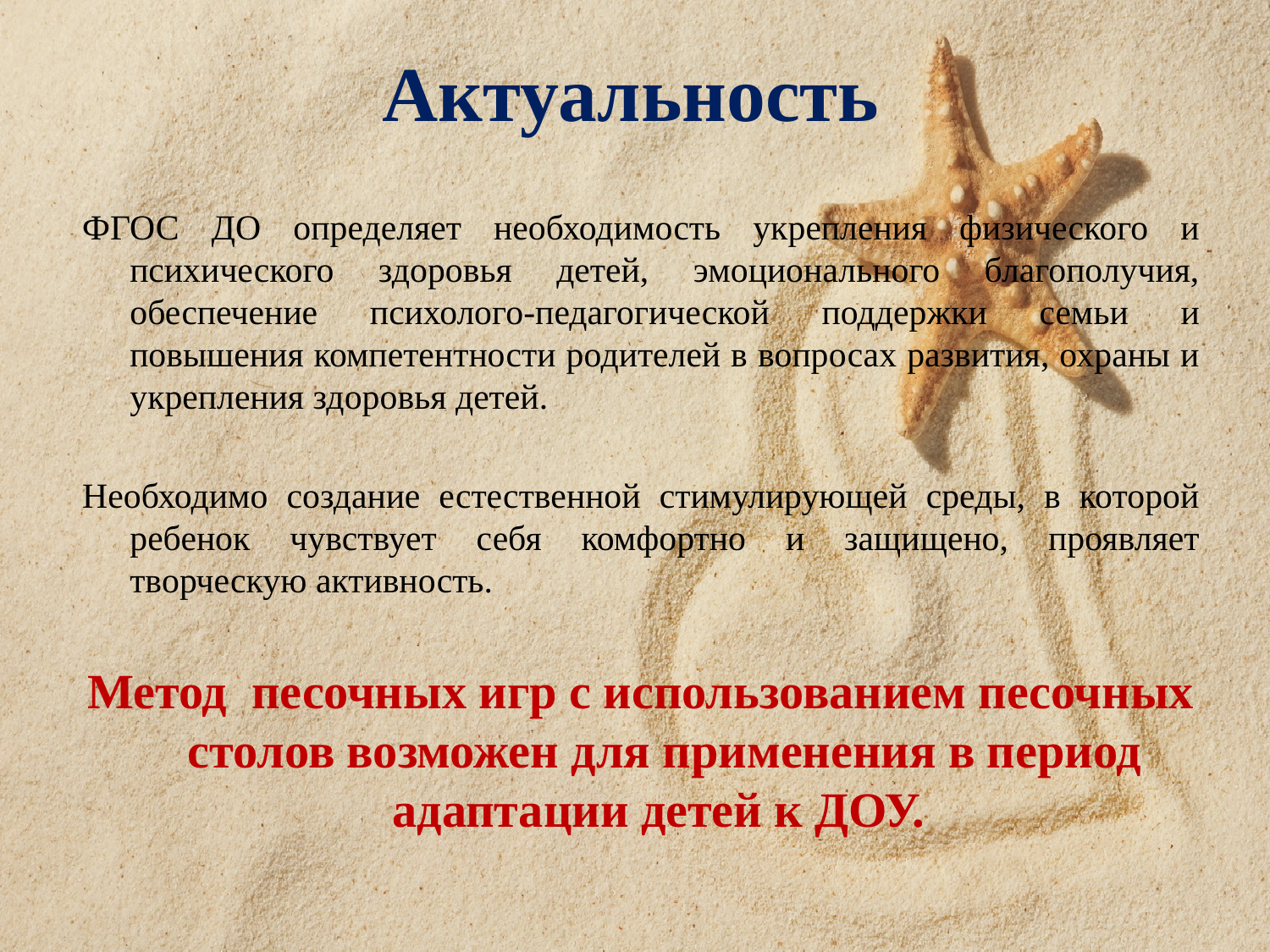

# Актуальность
ФГОС ДО определяет необходимость укрепления физического и психического здоровья детей, эмоционального благополучия, обеспечение психолого-педагогической поддержки семьи и повышения компетентности родителей в вопросах развития, охраны и укрепления здоровья детей.

Необходимо создание естественной стимулирующей среды, в которой ребенок чувствует себя комфортно и защищено, проявляет творческую активность.

Метод  песочных игр с использованием песочных столов возможен для применения в период адаптации детей к ДОУ.